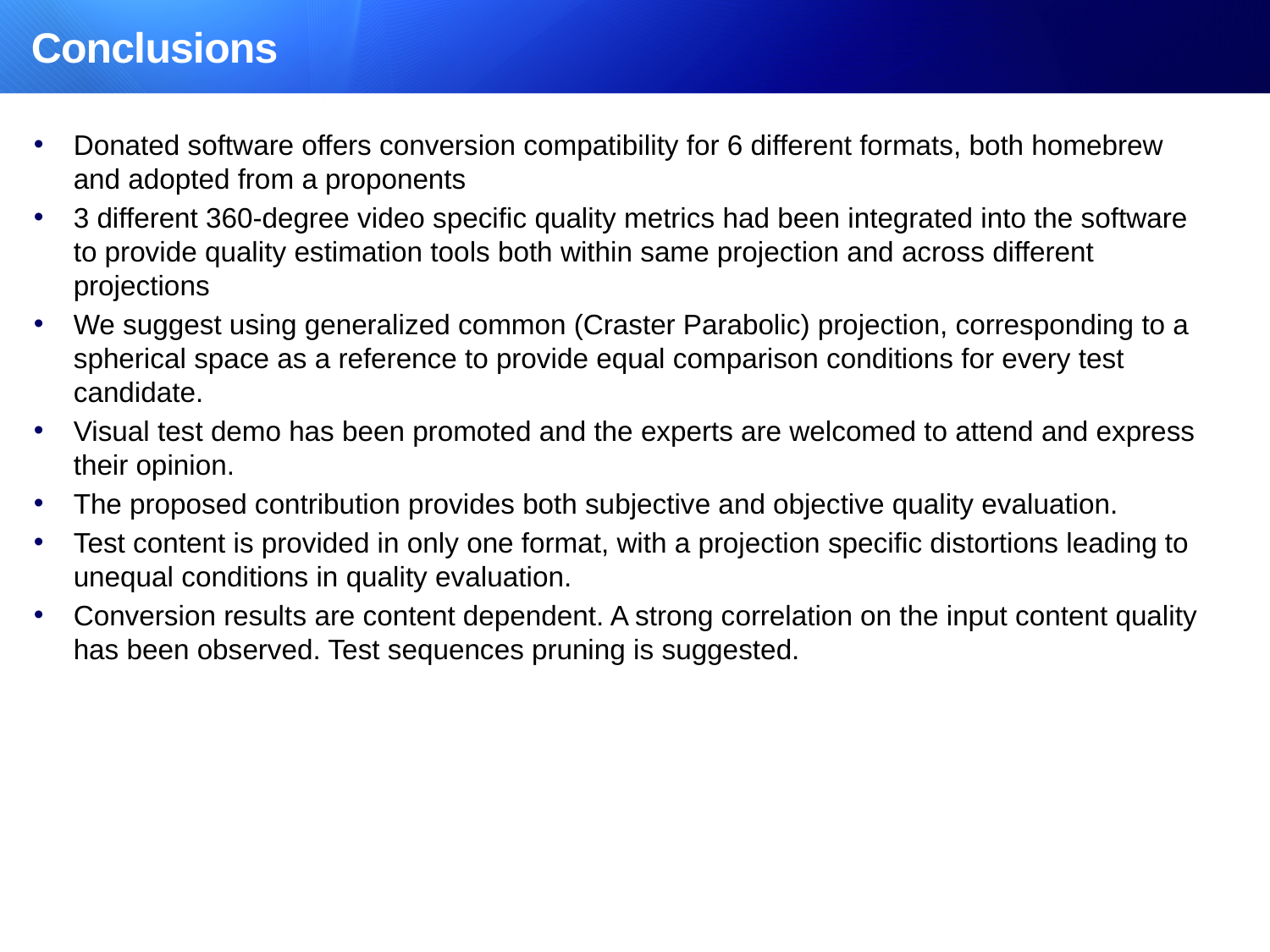

# Conclusions
Donated software offers conversion compatibility for 6 different formats, both homebrew and adopted from a proponents
3 different 360-degree video specific quality metrics had been integrated into the software to provide quality estimation tools both within same projection and across different projections
We suggest using generalized common (Craster Parabolic) projection, corresponding to a spherical space as a reference to provide equal comparison conditions for every test candidate.
Visual test demo has been promoted and the experts are welcomed to attend and express their opinion.
The proposed contribution provides both subjective and objective quality evaluation.
Test content is provided in only one format, with a projection specific distortions leading to unequal conditions in quality evaluation.
Conversion results are content dependent. A strong correlation on the input content quality has been observed. Test sequences pruning is suggested.